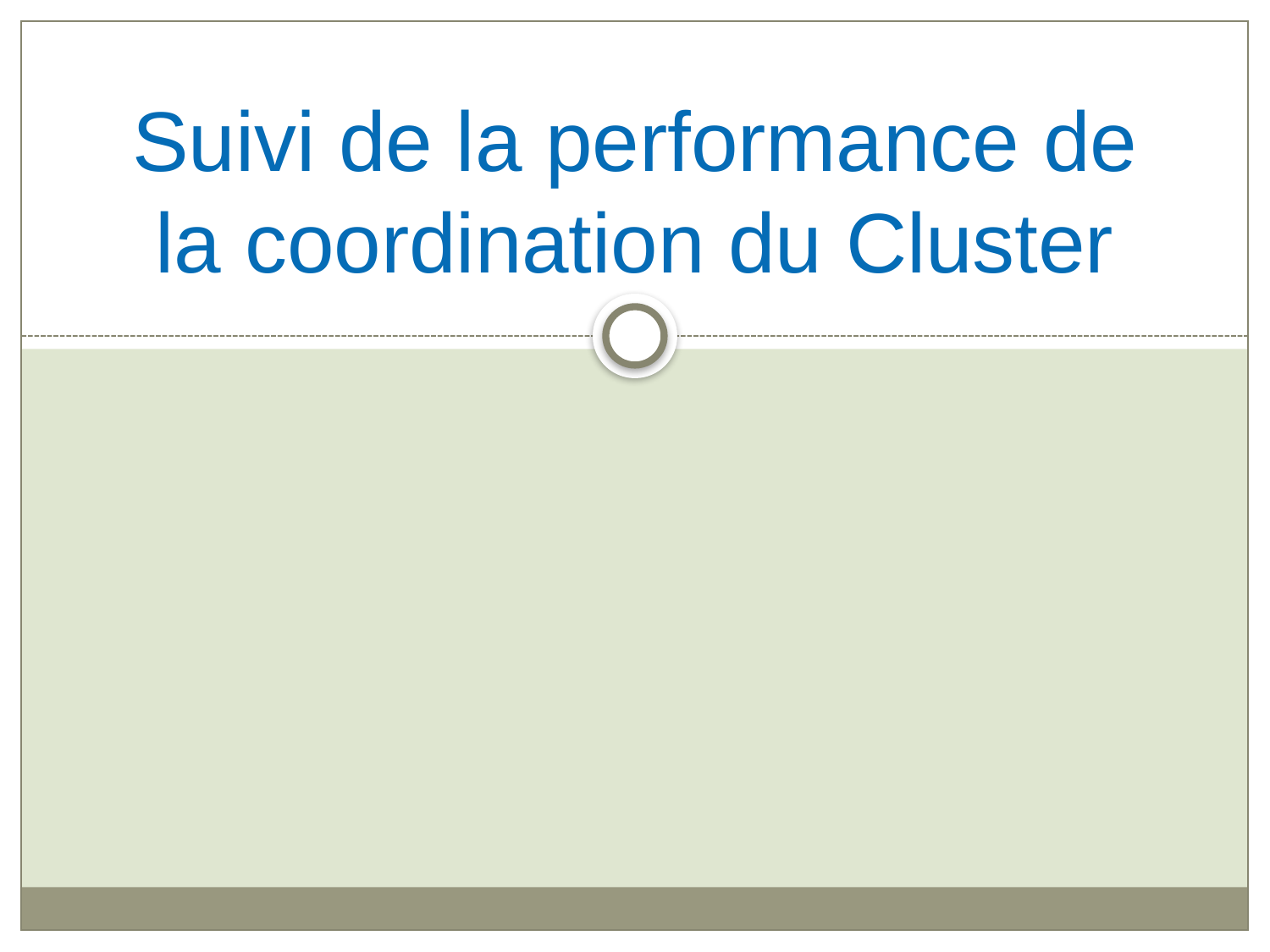

# Suivi de la performance de la coordination du Cluster